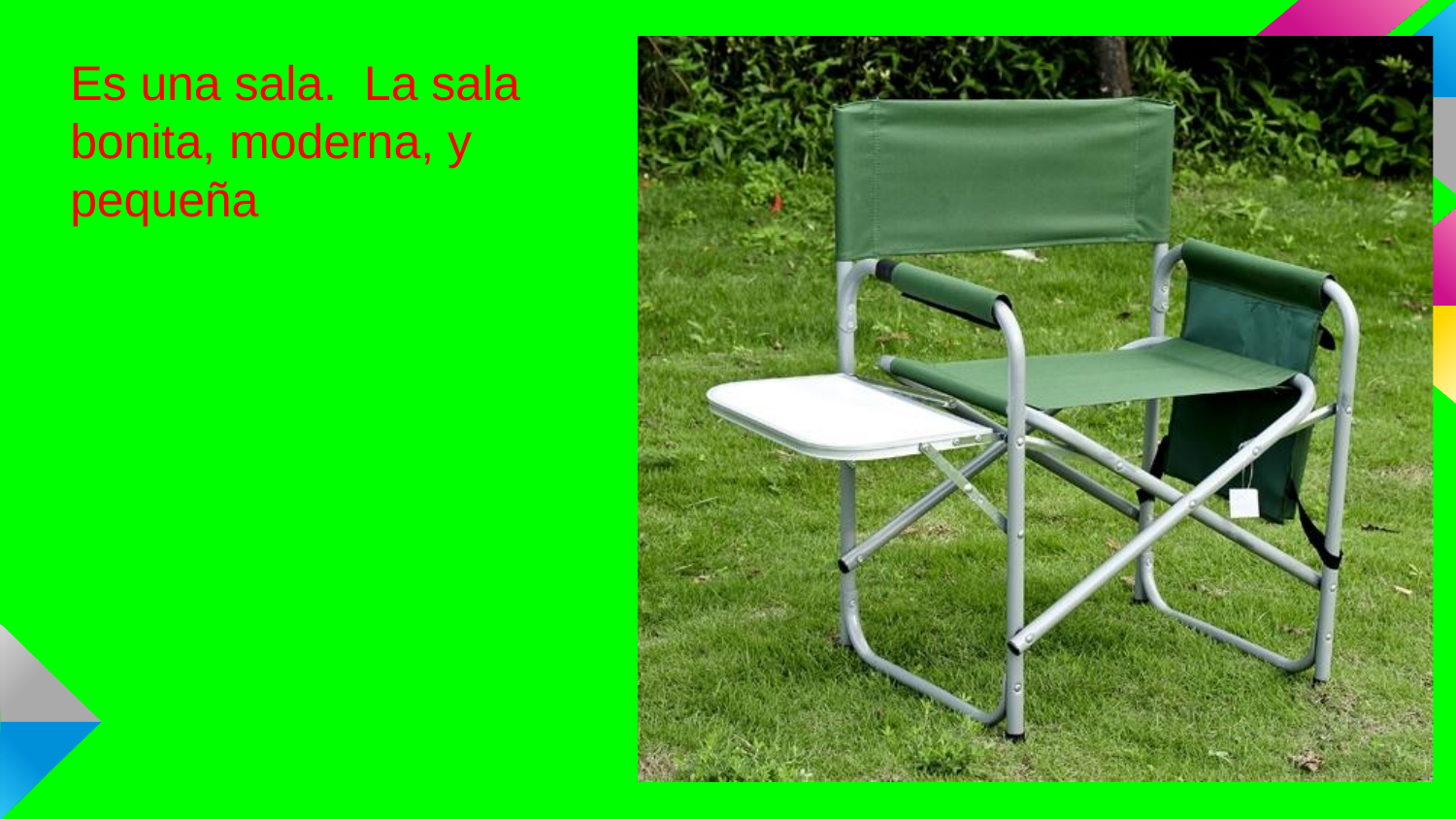

Es una sala.  La sala bonita, moderna, y pequeña

#